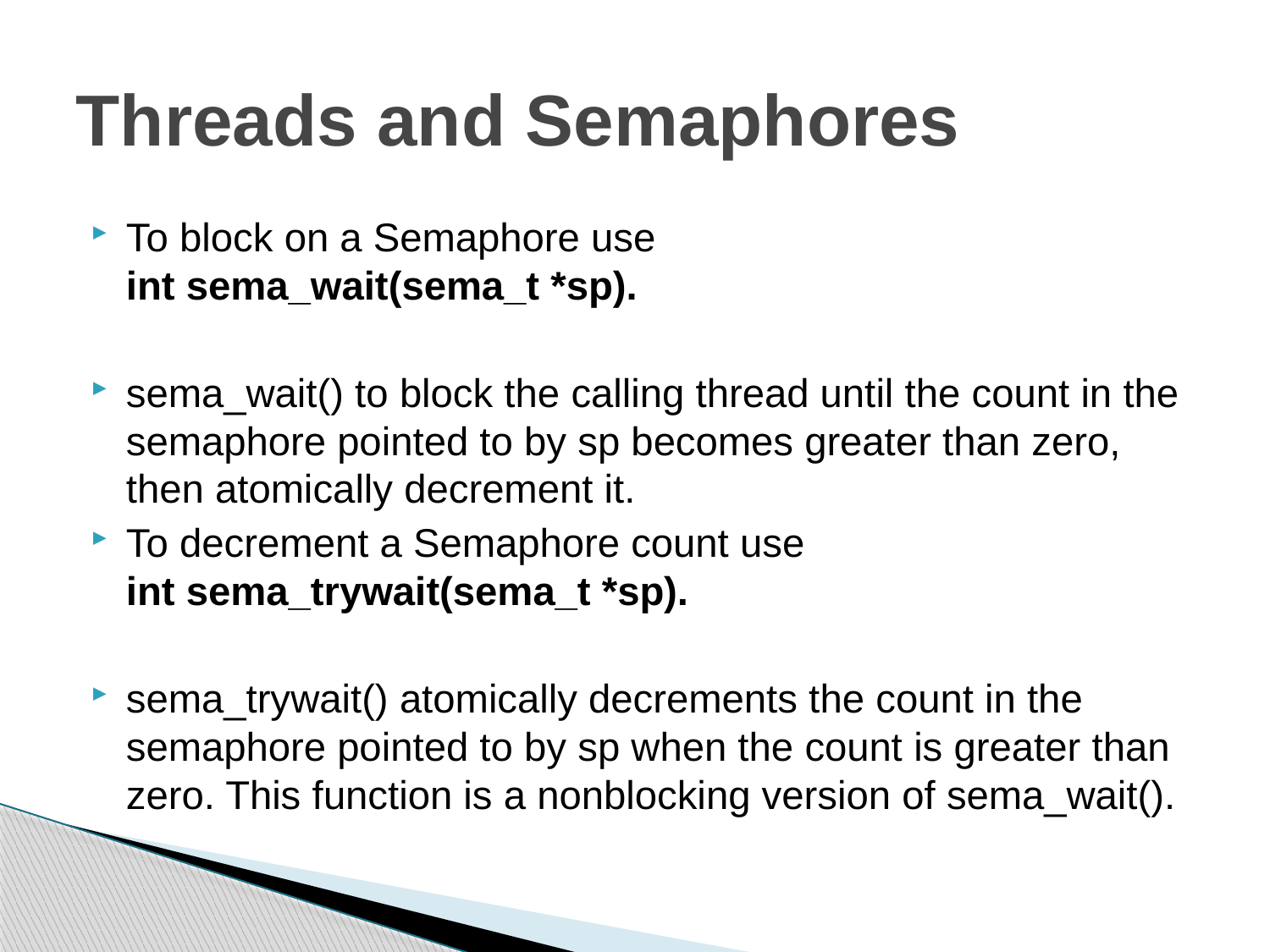

# Threads and Semaphores
To block on a Semaphore use 
int sema_wait(sema_t *sp).

sema_wait() to block the calling thread until the count in the semaphore pointed to by sp becomes greater than zero, then atomically decrement it.
To decrement a Semaphore count use 
int sema_trywait(sema_t *sp).

sema_trywait() atomically decrements the count in the semaphore pointed to by sp when the count is greater than zero. This function is a nonblocking version of sema_wait().